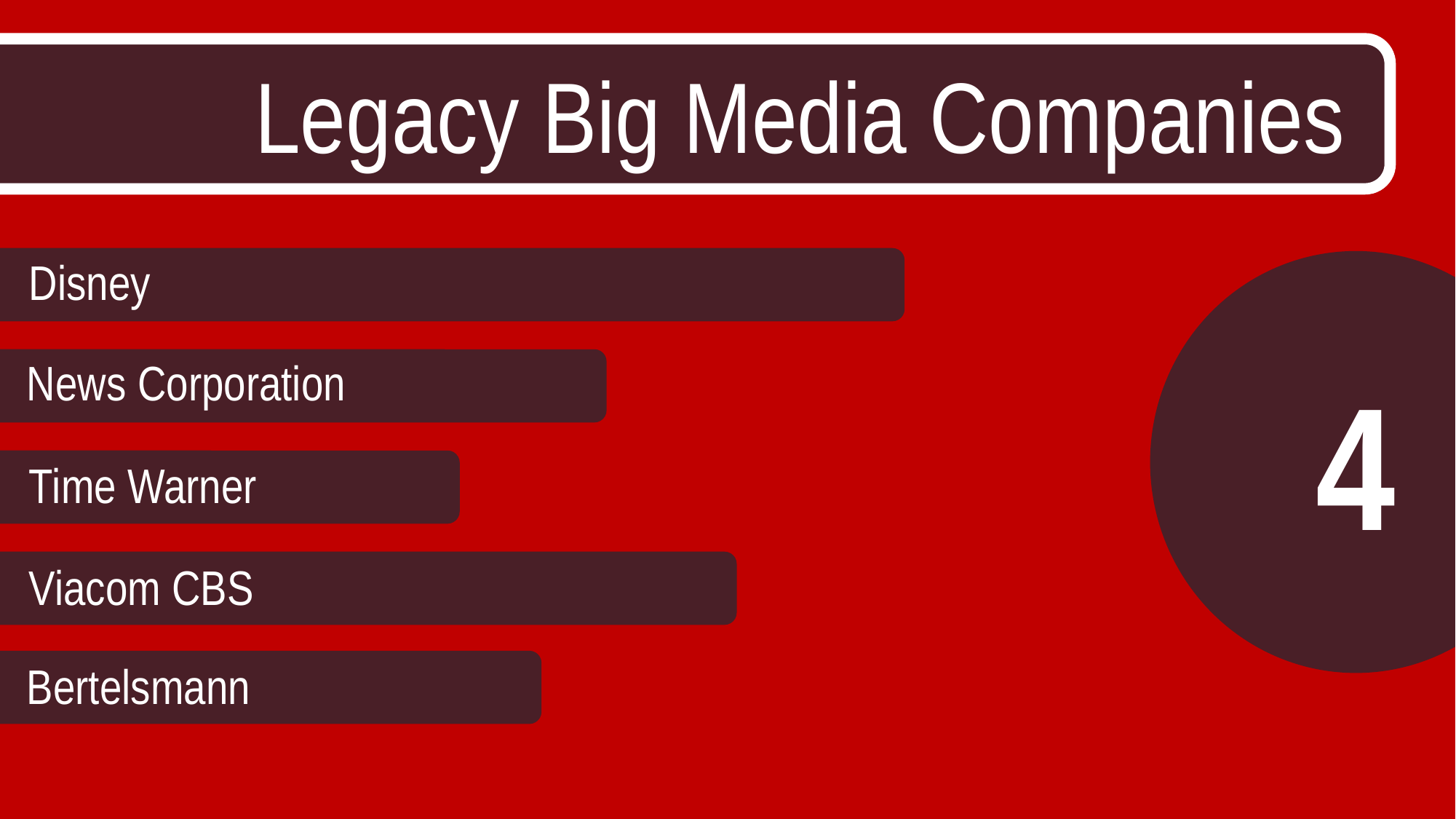

Legacy Big Media Companies
Disney

4
News Corporation

Time Warner

Viacom CBS

Bertelsmann